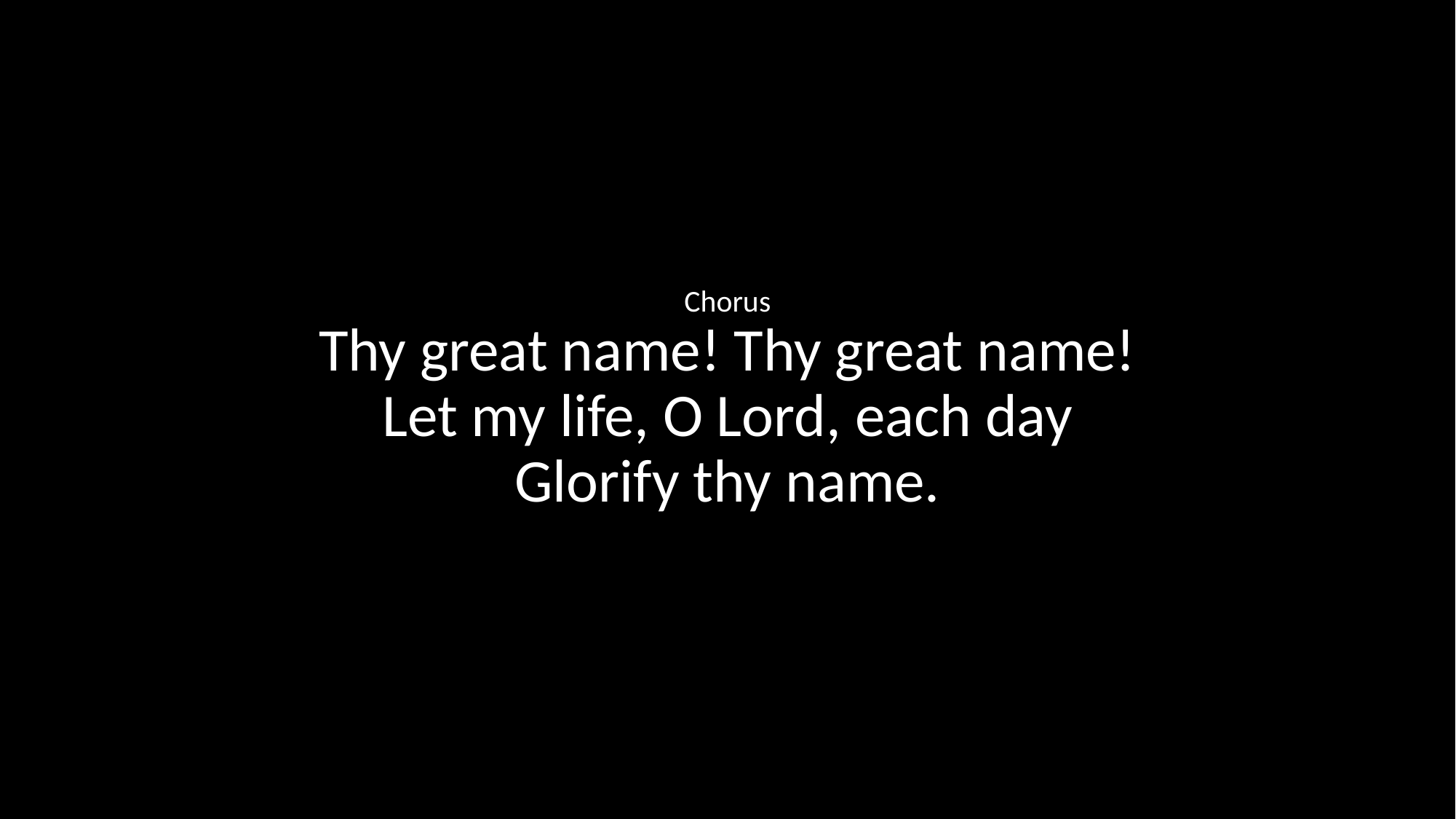

Chorus
Thy great name! Thy great name!
Let my life, O Lord, each day
Glorify thy name.